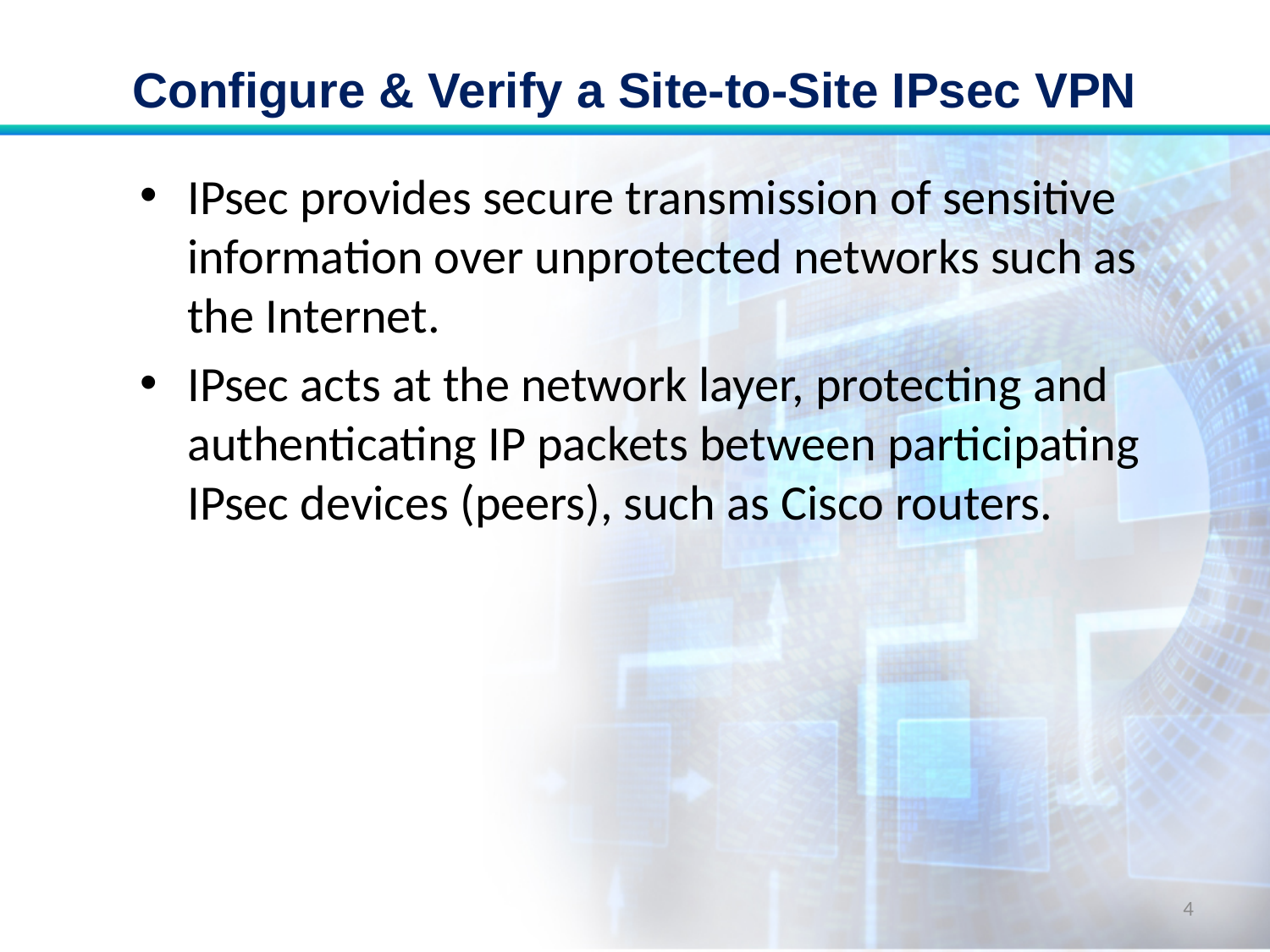

# Configure & Verify a Site-to-Site IPsec VPN
IPsec provides secure transmission of sensitive information over unprotected networks such as the Internet.
IPsec acts at the network layer, protecting and authenticating IP packets between participating IPsec devices (peers), such as Cisco routers.
4